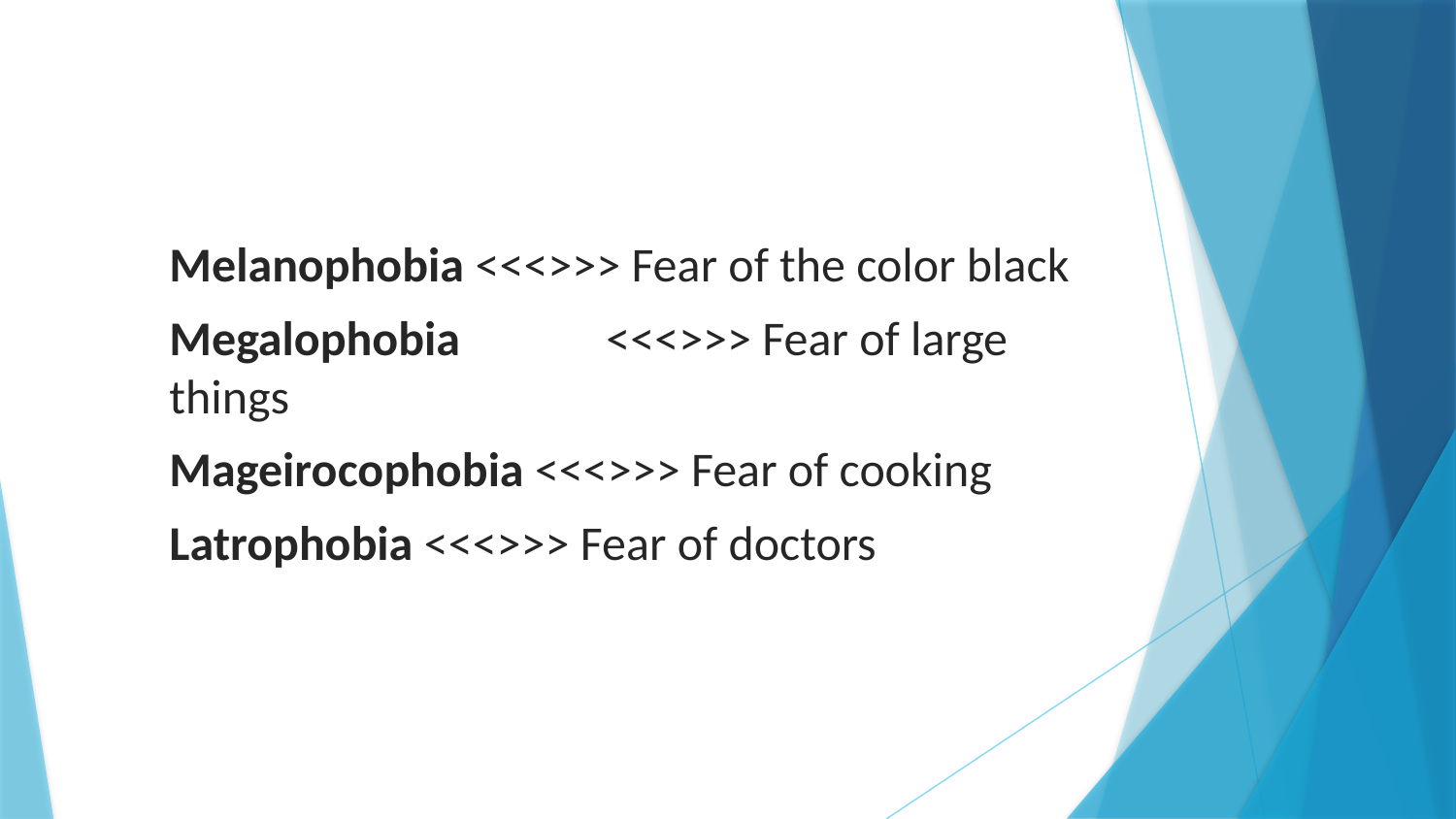

Melanophobia <<<>>> Fear of the color black
Megalophobia	<<<>>> Fear of large things
Mageirocophobia <<<>>> Fear of cooking
Latrophobia <<<>>> Fear of doctors